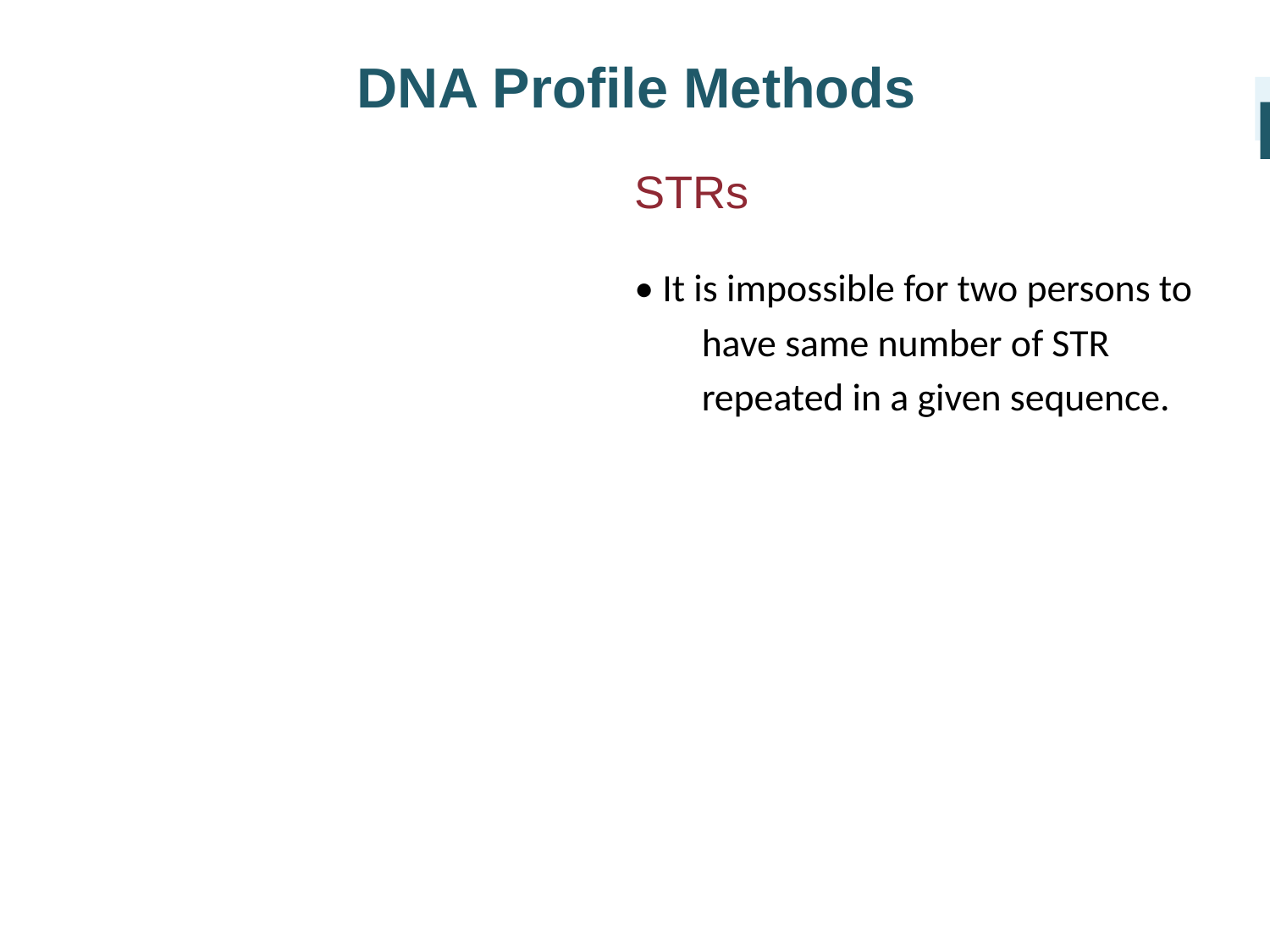

DNA Profile Methods
I
STRs
• It is impossible for two persons to have same number of STR repeated in a given sequence.